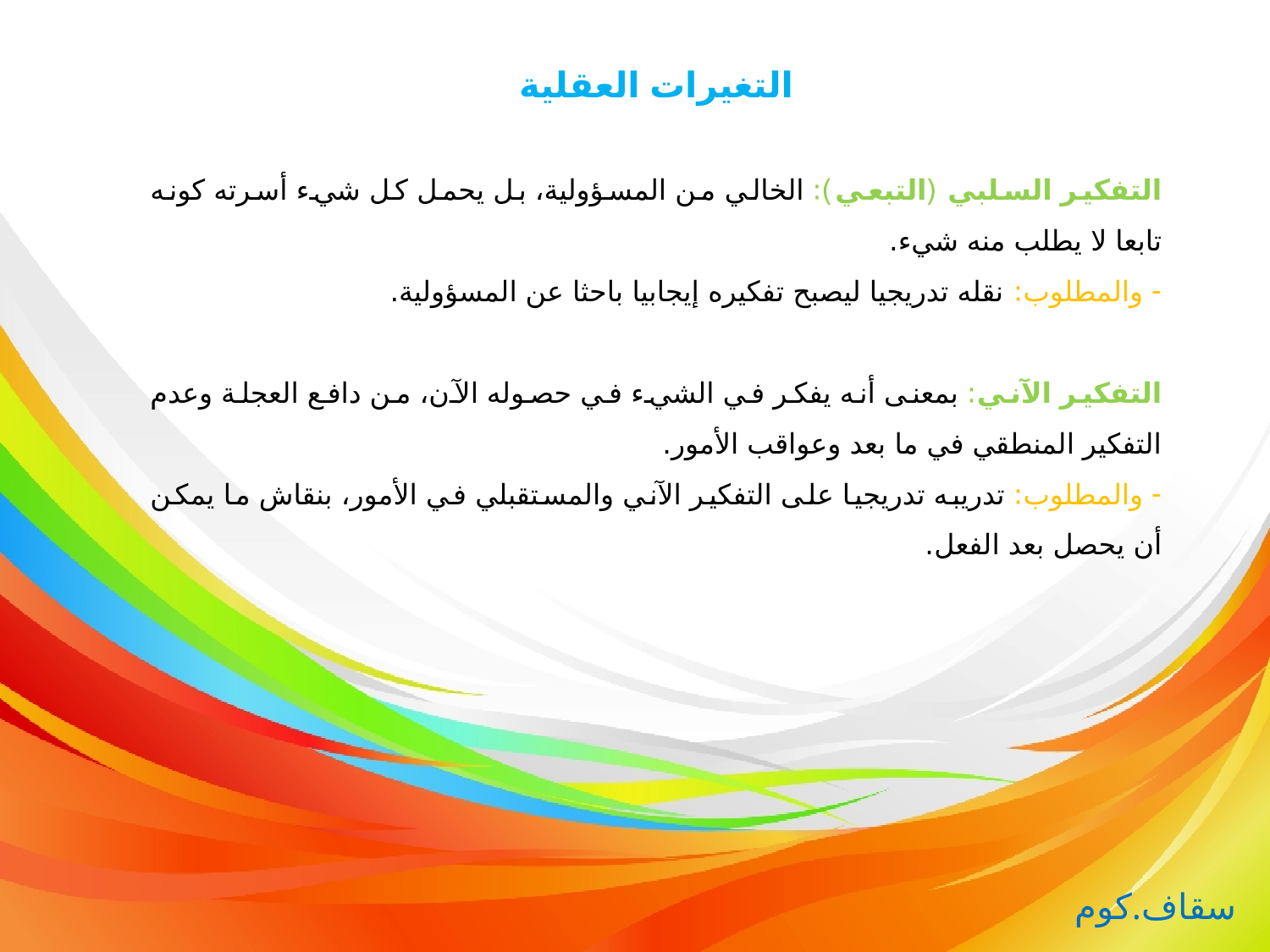

التغيرات العقلية

التفكير السلبي (التبعي): الخالي من المسؤولية، بل يحمل كل شيء أسرته كونه تابعا لا يطلب منه شيء.
- والمطلوب: نقله تدريجيا ليصبح تفكيره إيجابيا باحثا عن المسؤولية.

التفكير الآني: بمعنى أنه يفكر في الشيء في حصوله الآن، من دافع العجلة وعدم التفكير المنطقي في ما بعد وعواقب الأمور.
- والمطلوب: تدريبه تدريجيا على التفكير الآني والمستقبلي في الأمور، بنقاش ما يمكن أن يحصل بعد الفعل.